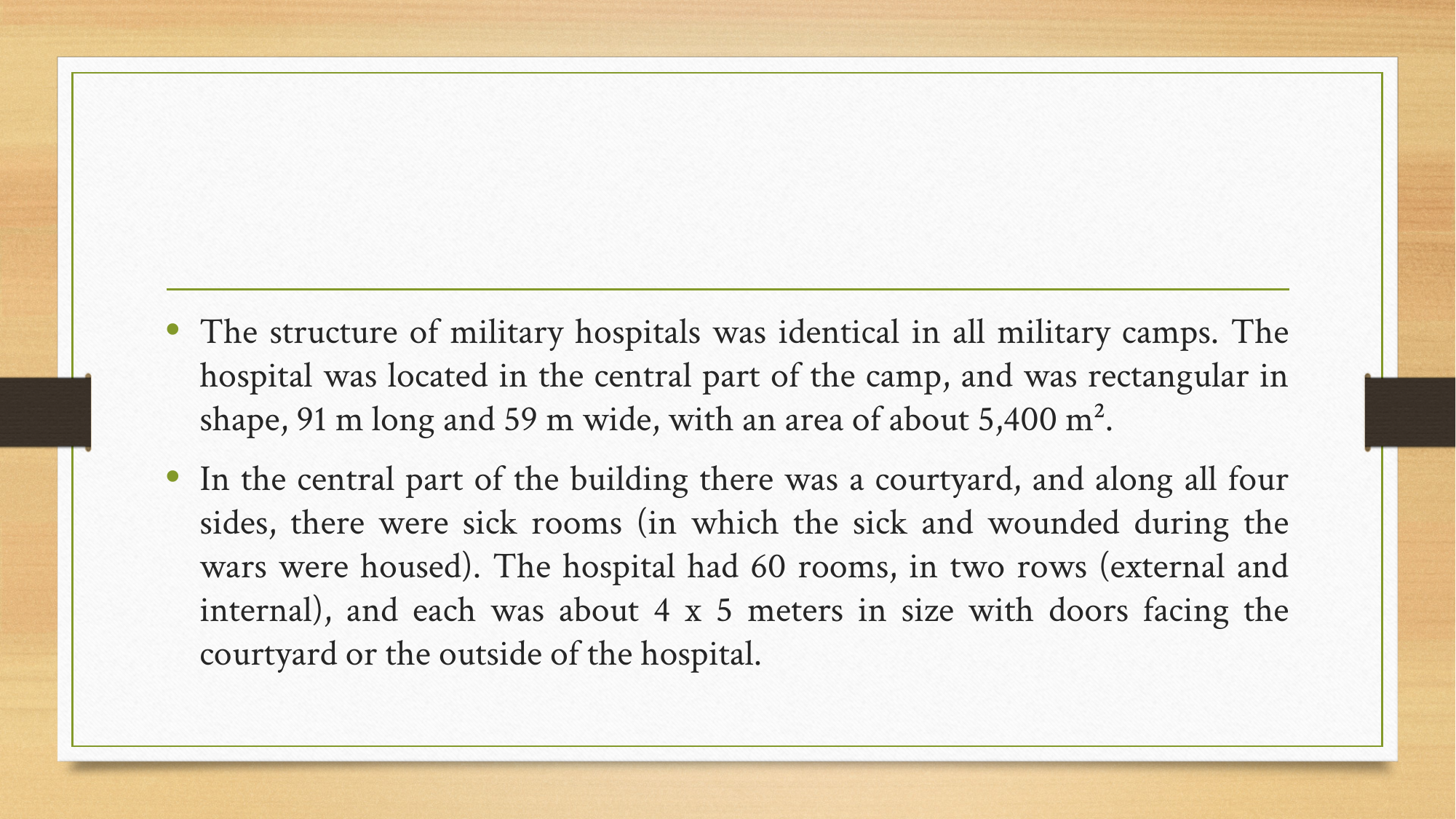

The structure of military hospitals was identical in all military camps. The hospital was located in the central part of the camp, and was rectangular in shape, 91 m long and 59 m wide, with an area of about 5,400 m².
In the central part of the building there was a courtyard, and along all four sides, there were sick rooms (in which the sick and wounded during the wars were housed). The hospital had 60 rooms, in two rows (external and internal), and each was about 4 x 5 meters in size with doors facing the courtyard or the outside of the hospital.